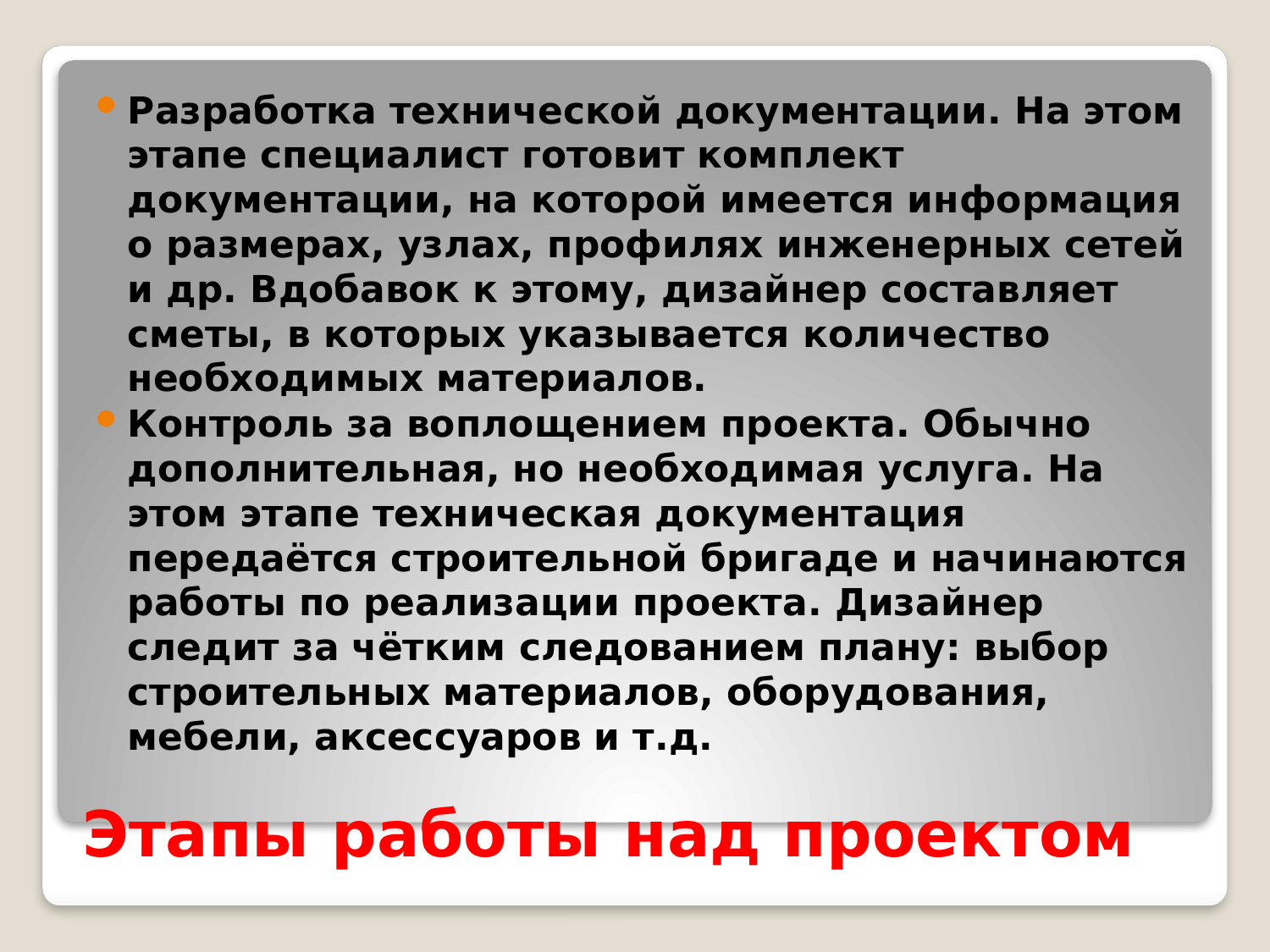

Разработка технической документации. На этом этапе специалист готовит комплект документации, на которой имеется информация о размерах, узлах, профилях инженерных сетей и др. Вдобавок к этому, дизайнер составляет сметы, в которых указывается количество необходимых материалов.
Контроль за воплощением проекта. Обычно дополнительная, но необходимая услуга. На этом этапе техническая документация передаётся строительной бригаде и начинаются работы по реализации проекта. Дизайнер следит за чётким следованием плану: выбор строительных материалов, оборудования, мебели, аксессуаров и т.д.

# Этапы работы над проектом